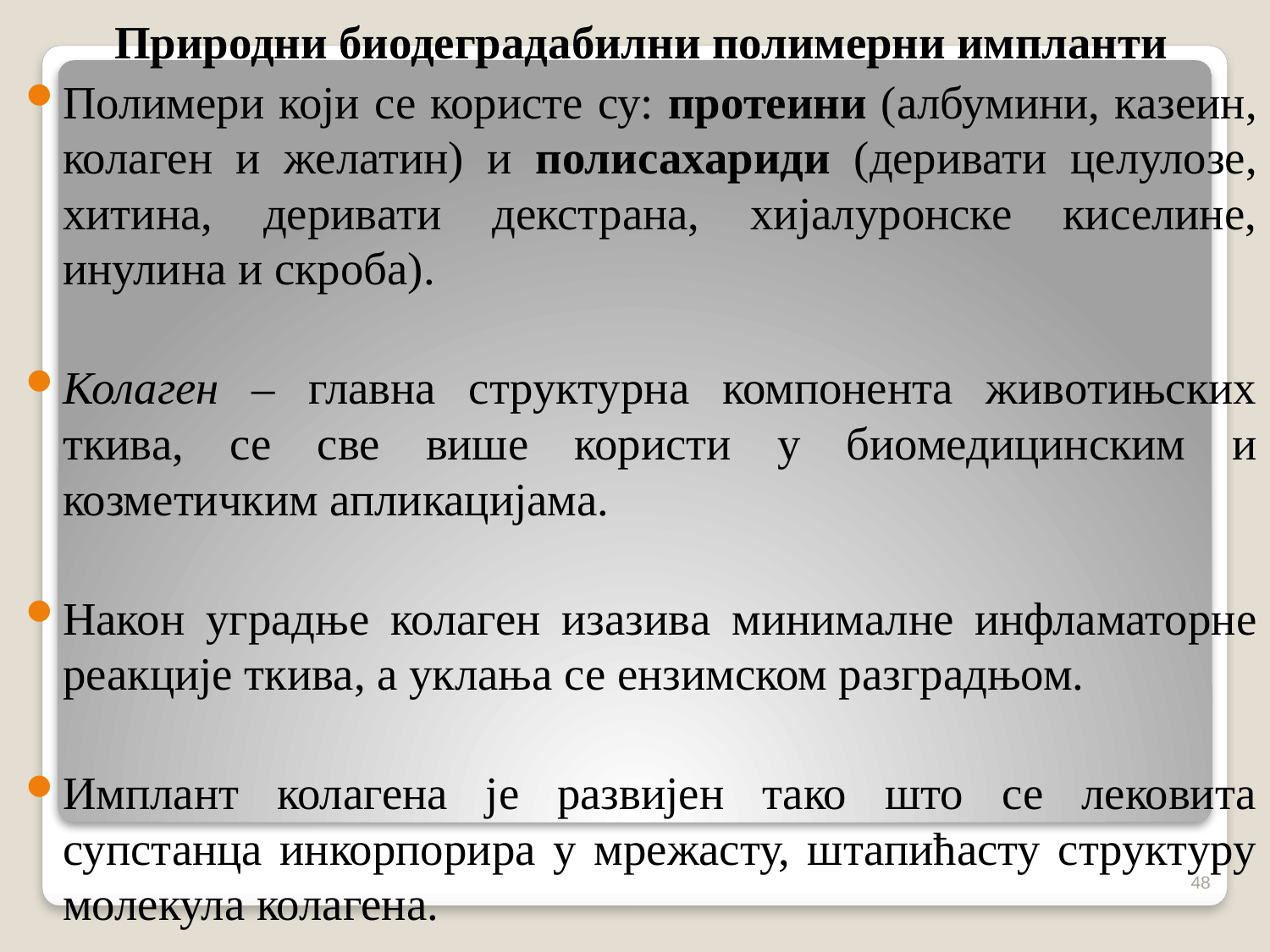

Природни биодеградабилни полимерни импланти
Полимери који се користе су: протеини (албумини, казеин, колаген и желатин) и полисахариди (деривати целулозе, хитина, деривати декстрана, хијалуронске киселине, инулина и скроба).

Колаген – главна структурна компонента животињских ткива, се све више користи у биомедицинским и козметичким апликацијама.

Након уградње колаген изазива минималне инфламаторне реакције ткива, а уклања се ензимском разградњом.

Имплант колагена је развијен тако што се лековита супстанца инкорпорира у мрежасту, штапићасту структуру молекула колагена.
48